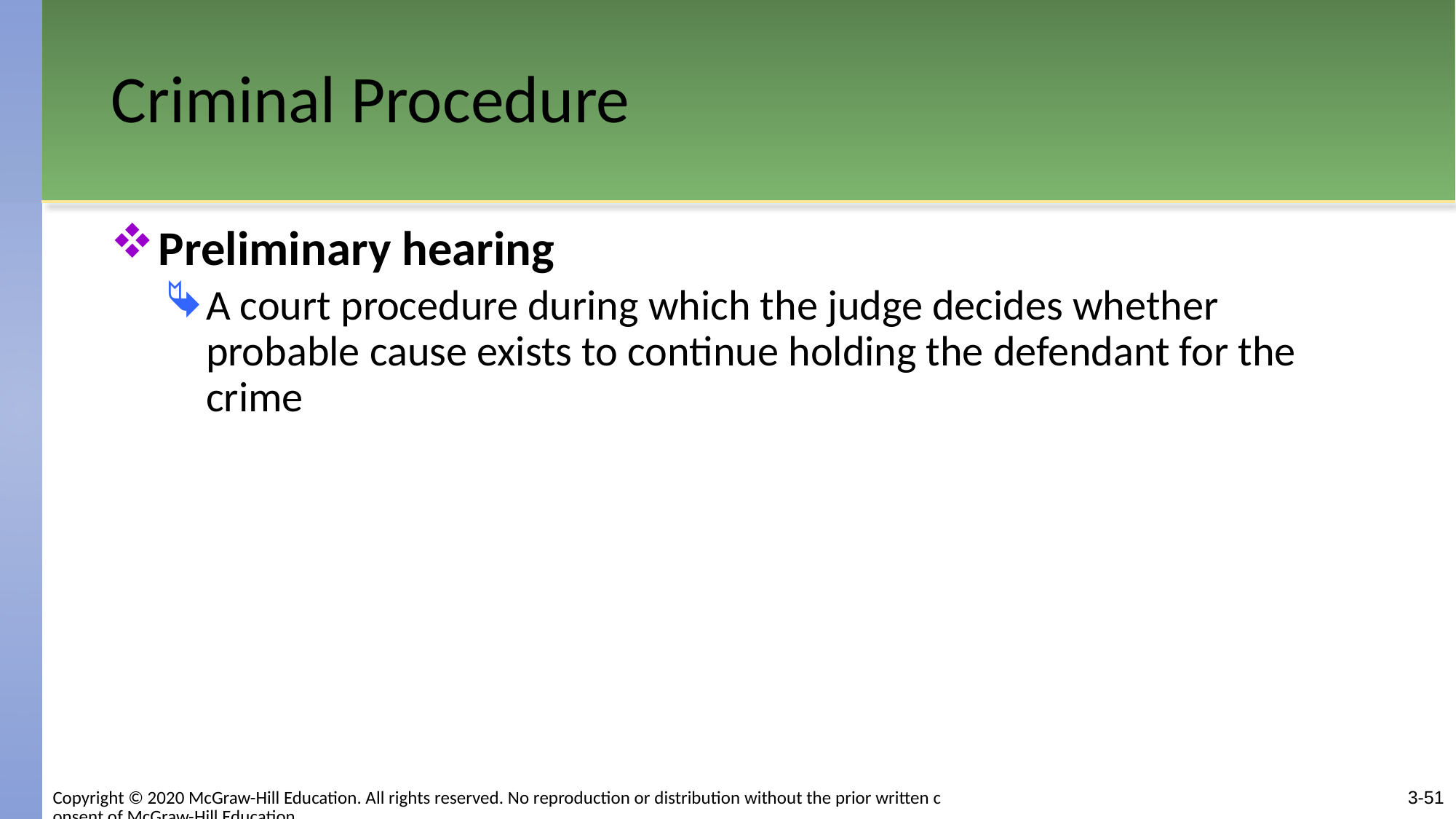

# Criminal Procedure
Preliminary hearing
A court procedure during which the judge decides whether probable cause exists to continue holding the defendant for the crime

3-51
Copyright © 2020 McGraw-Hill Education. All rights reserved. No reproduction or distribution without the prior written consent of McGraw-Hill Education.